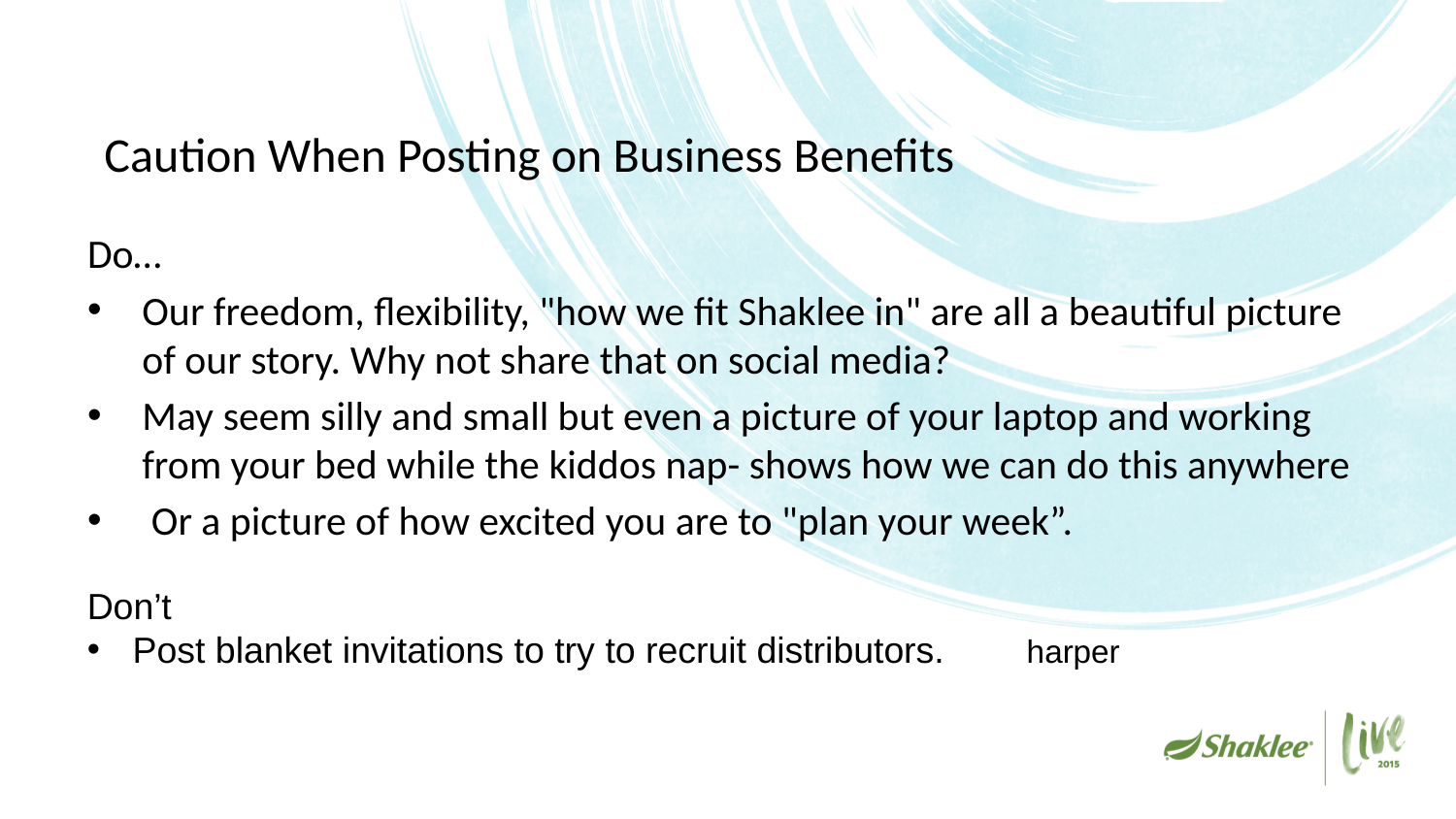

# Caution When Posting on Business Benefits
Do…
Our freedom, flexibility, "how we fit Shaklee in" are all a beautiful picture of our story. Why not share that on social media?
May seem silly and small but even a picture of your laptop and working from your bed while the kiddos nap- shows how we can do this anywhere
 Or a picture of how excited you are to "plan your week”.

Don’t
Post blanket invitations to try to recruit distributors.        harper